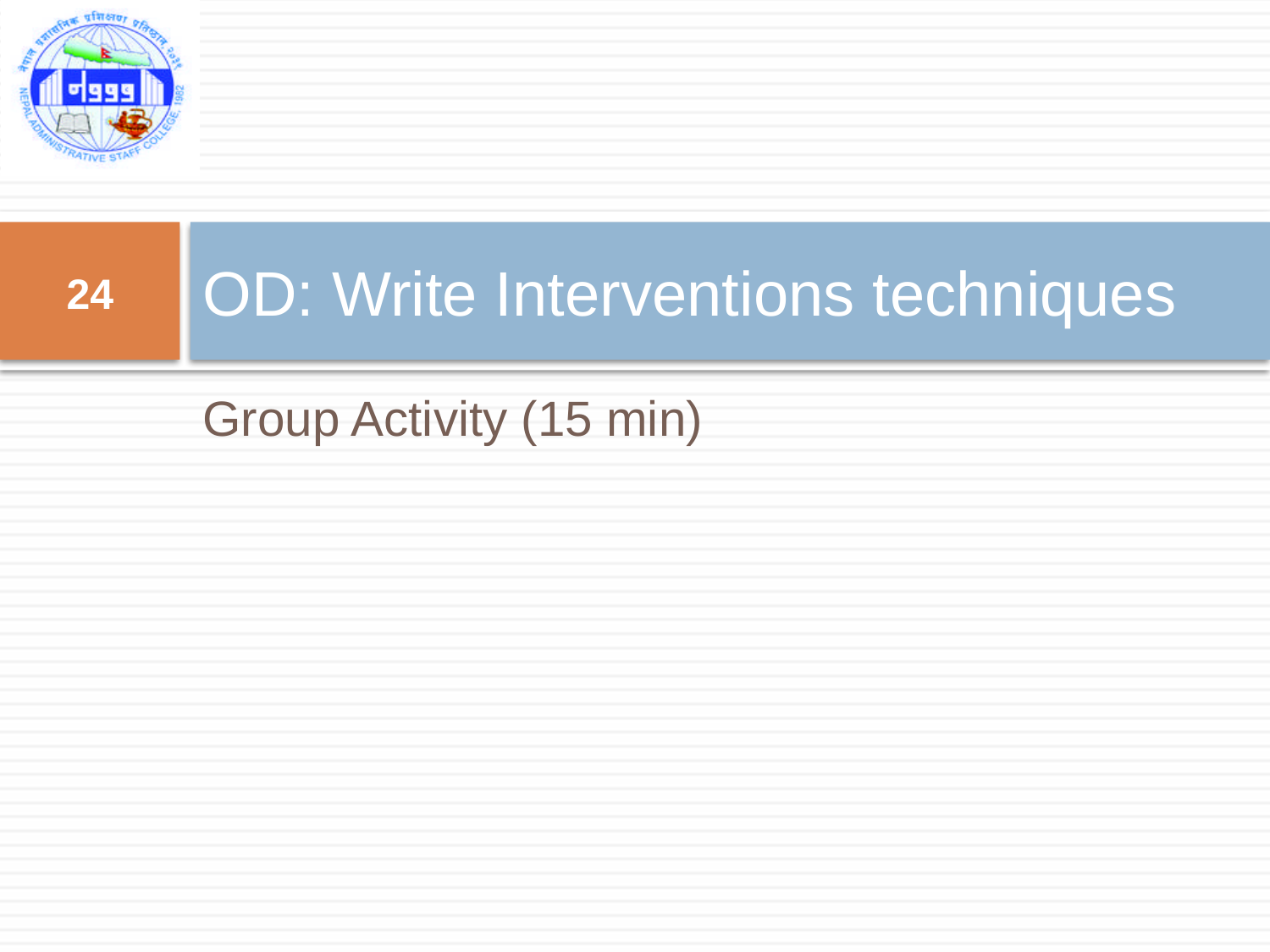

# OD: Write Interventions techniques
24
Group Activity (15 min)